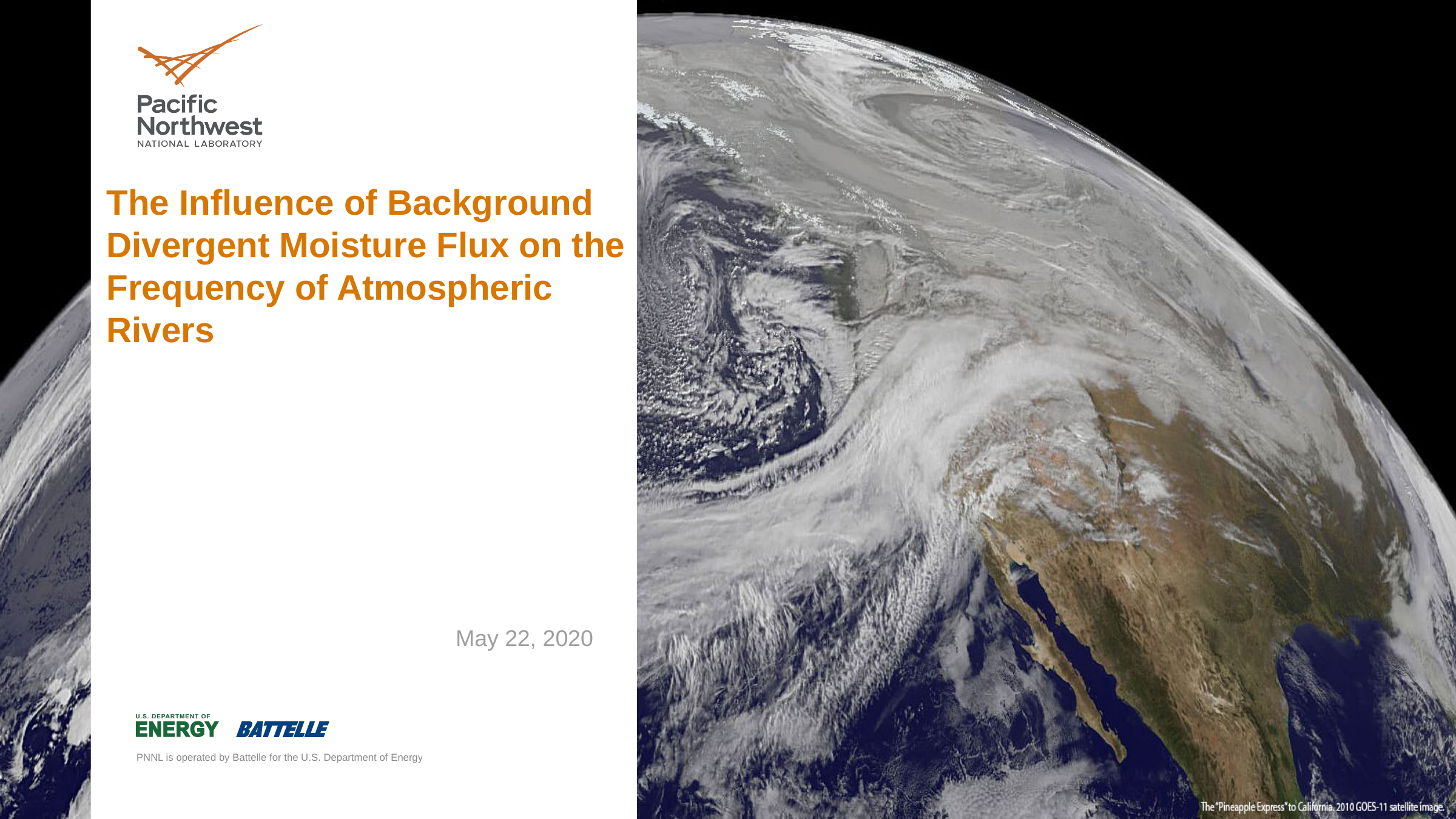

The Influence of Background Divergent Moisture Flux on the Frequency of Atmospheric Rivers
May 22, 2020